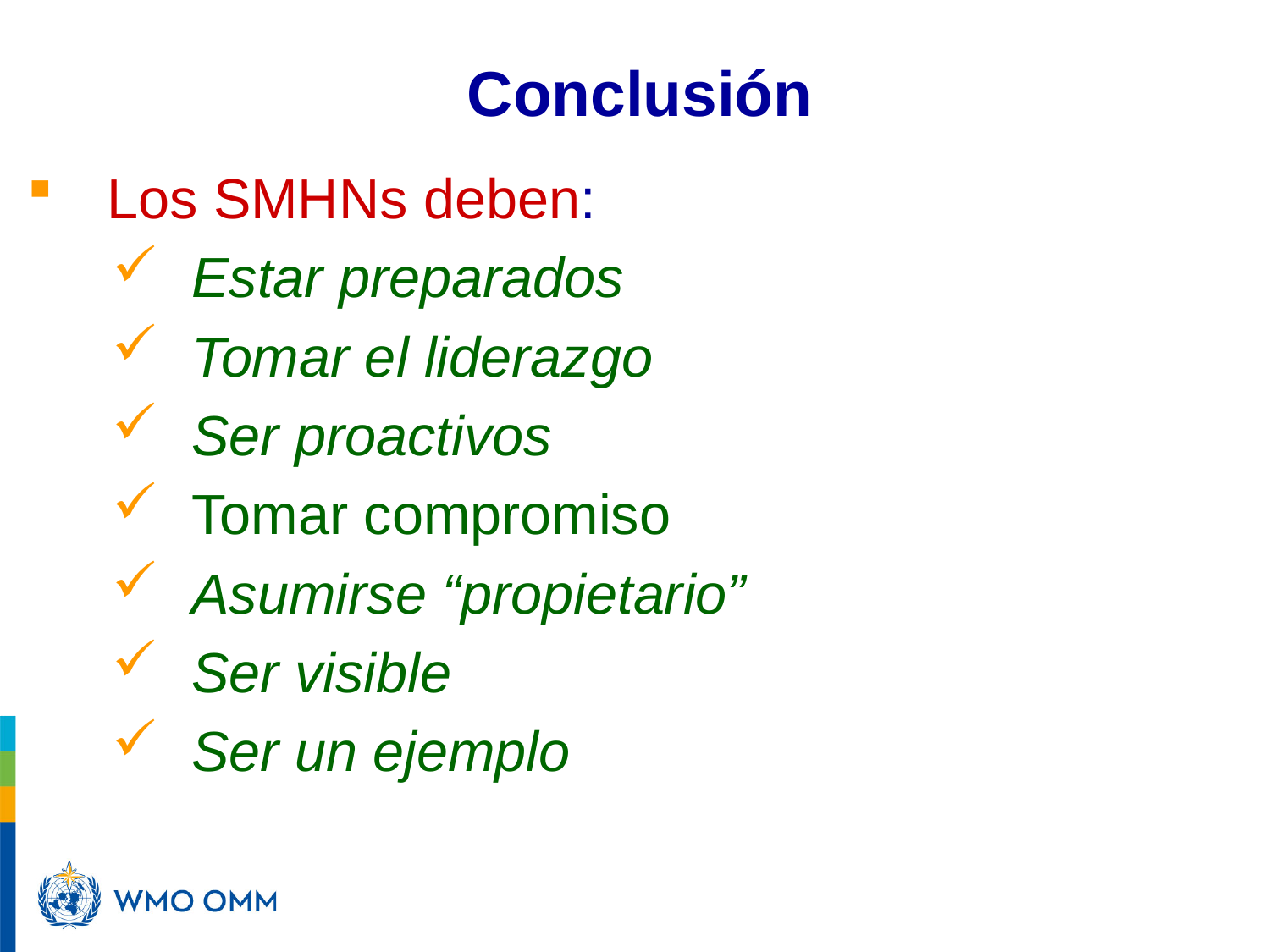

Conclusión
Los SMHNs deben:
Estar preparados
Tomar el liderazgo
Ser proactivos
Tomar compromiso
Asumirse “propietario”
Ser visible
Ser un ejemplo